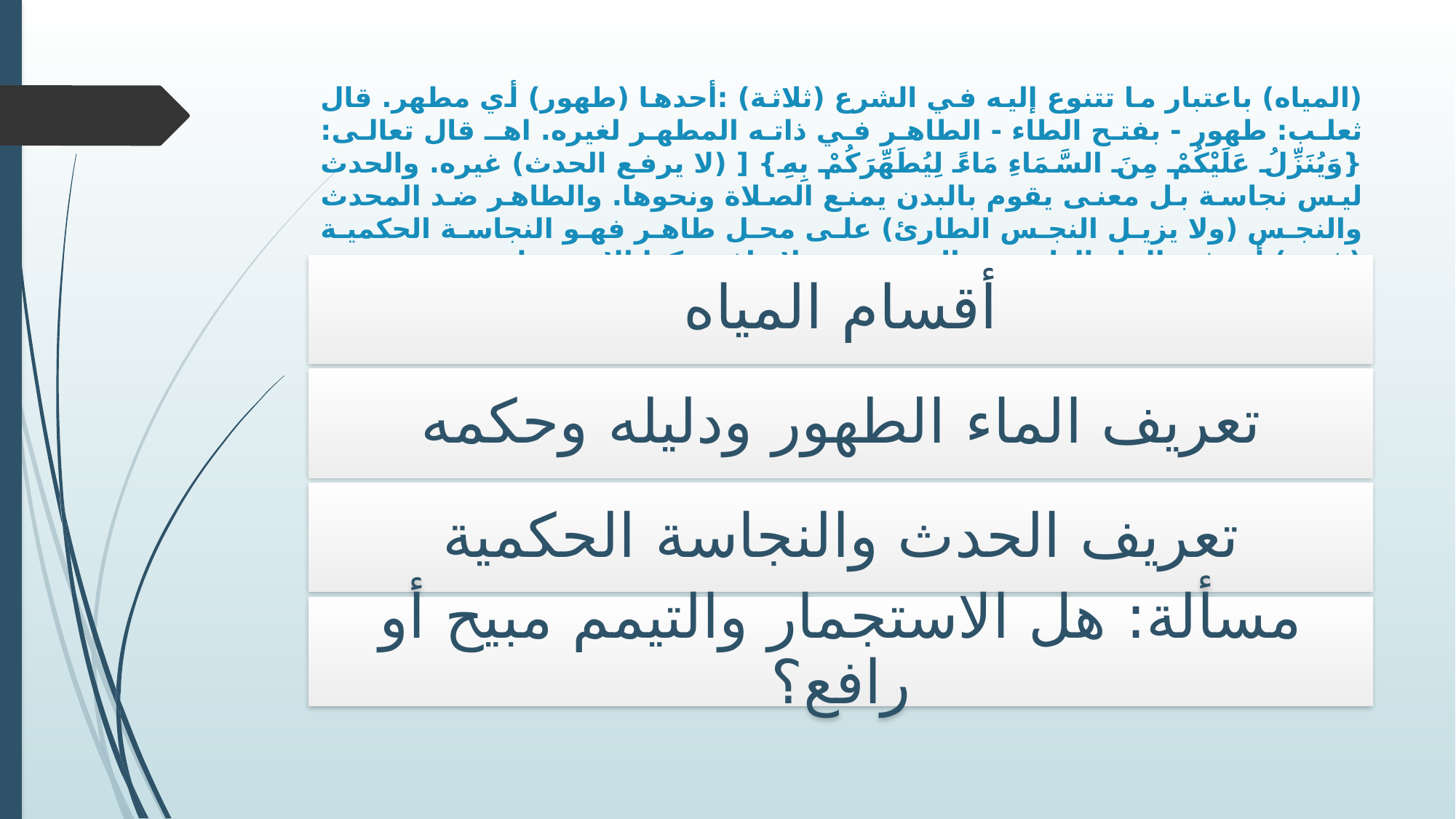

# (المياه) باعتبار ما تتنوع إليه في الشرع (ثلاثة) :أحدها (طهور) أي مطهر. قال ثعلب: طهور - بفتح الطاء - الطاهر في ذاته المطهر لغيره. اهـ قال تعالى: {وَيُنَزِّلُ عَلَيْكُمْ مِنَ السَّمَاءِ مَاءً لِيُطَهِّرَكُمْ بِهِ} [ (لا يرفع الحدث) غيره. والحدث ليس نجاسة بل معنى يقوم بالبدن يمنع الصلاة ونحوها. والطاهر ضد المحدث والنجس (ولا يزيل النجس الطارئ) على محل طاهر فهو النجاسة الحكمية (غيره) أي غير الماء الطهور. والتيمم مبيح لا رافع وكذا الاستجمار.
أقسام المياه
تعريف الماء الطهور ودليله وحكمه
تعريف الحدث والنجاسة الحكمية
مسألة: هل الاستجمار والتيمم مبيح أو رافع؟